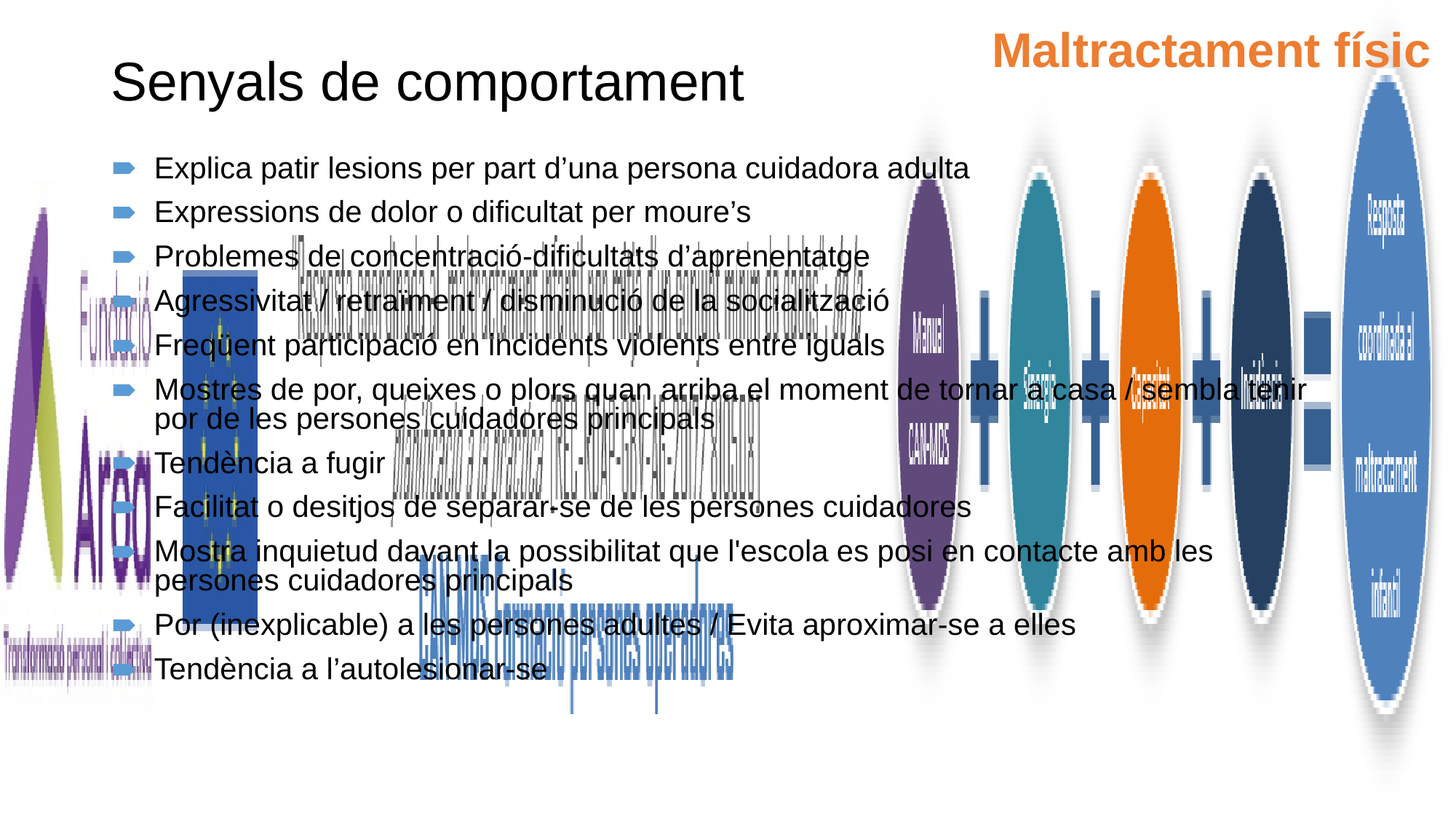

# Senyals de comportament
Maltractament físic
Explica patir lesions per part d’una persona cuidadora adulta
Expressions de dolor o dificultat per moure’s
Problemes de concentració-dificultats d’aprenentatge
Agressivitat / retraïment / disminució de la socialització
Freqüent participació en incidents violents entre iguals
Mostres de por, queixes o plors quan arriba el moment de tornar a casa / sembla tenir por de les persones cuidadores principals
Tendència a fugir
Facilitat o desitjos de separar-se de les persones cuidadores
Mostra inquietud davant la possibilitat que l'escola es posi en contacte amb les persones cuidadores principals
Por (inexplicable) a les persones adultes / Evita aproximar-se a elles
Tendència a l’autolesionar-se